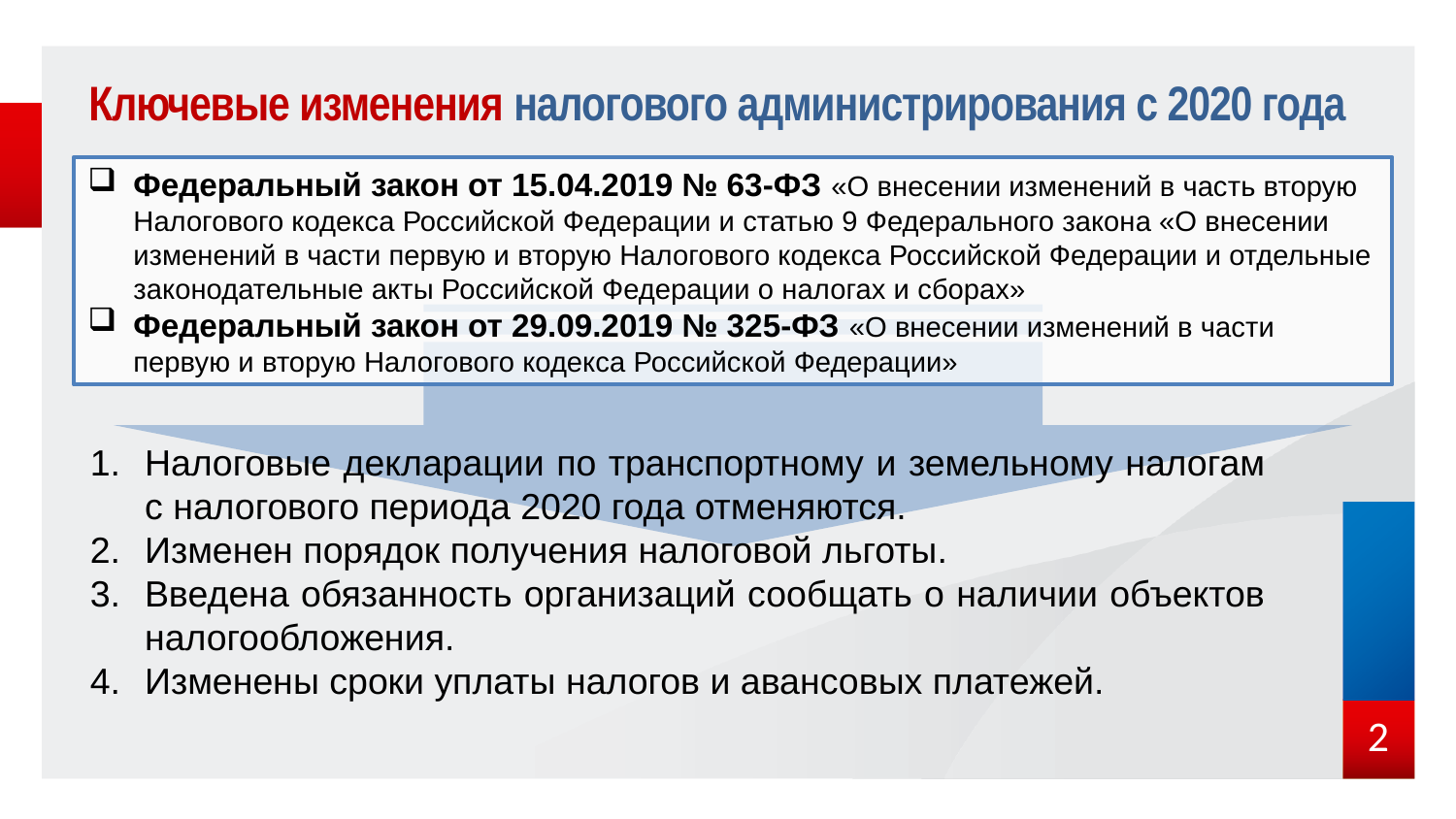

Ключевые изменения налогового администрирования с 2020 года
Федеральный закон от 15.04.2019 № 63-ФЗ «О внесении изменений в часть вторую Налогового кодекса Российской Федерации и статью 9 Федерального закона «О внесении изменений в части первую и вторую Налогового кодекса Российской Федерации и отдельные законодательные акты Российской Федерации о налогах и сборах»
Федеральный закон от 29.09.2019 № 325-ФЗ «О внесении изменений в части первую и вторую Налогового кодекса Российской Федерации»
Налоговые декларации по транспортному и земельному налогам с налогового периода 2020 года отменяются.
Изменен порядок получения налоговой льготы.
Введена обязанность организаций сообщать о наличии объектов налогообложения.
Изменены сроки уплаты налогов и авансовых платежей.
2